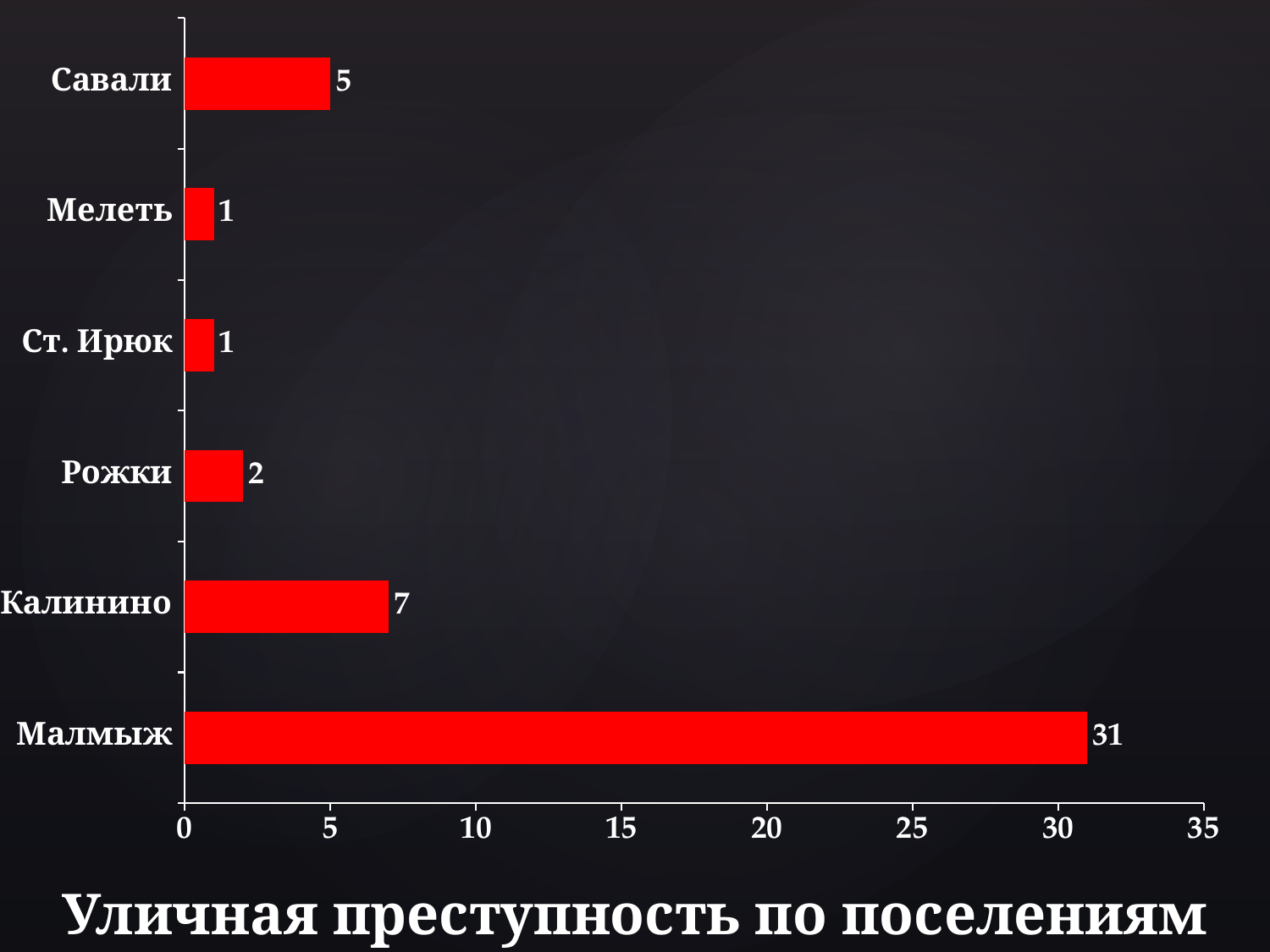

### Chart

| Category | Ряд 1 |
|---|---|
| Малмыж | 31.0 |
| Калинино | 7.0 |
| Рожки | 2.0 |
| Ст. Ирюк | 1.0 |
| Мелеть | 1.0 |
| Савали | 5.0 |
# Уличная преступность по поселениям